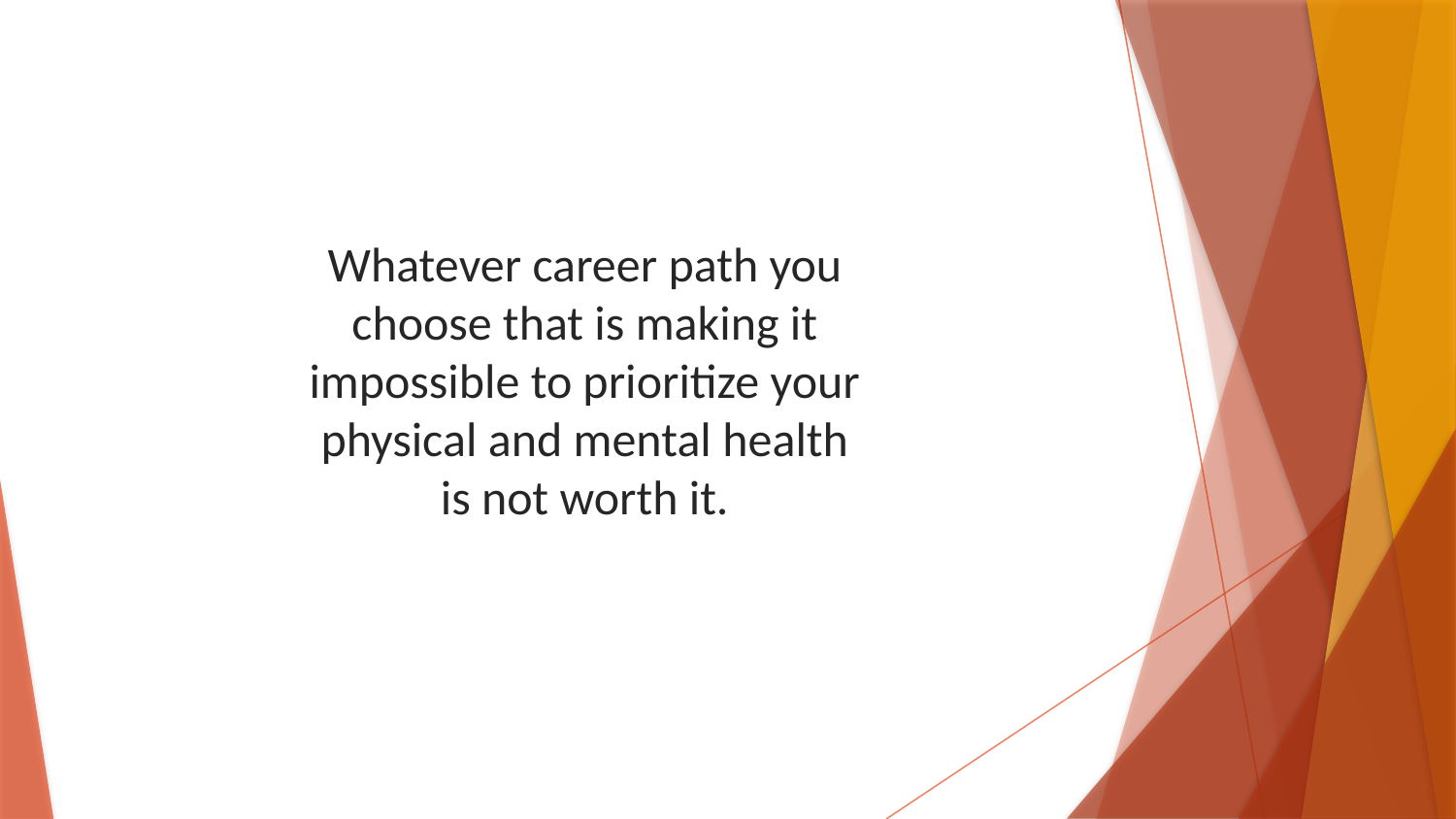

Whatever career path you choose that is making it impossible to prioritize your physical and mental health is not worth it.